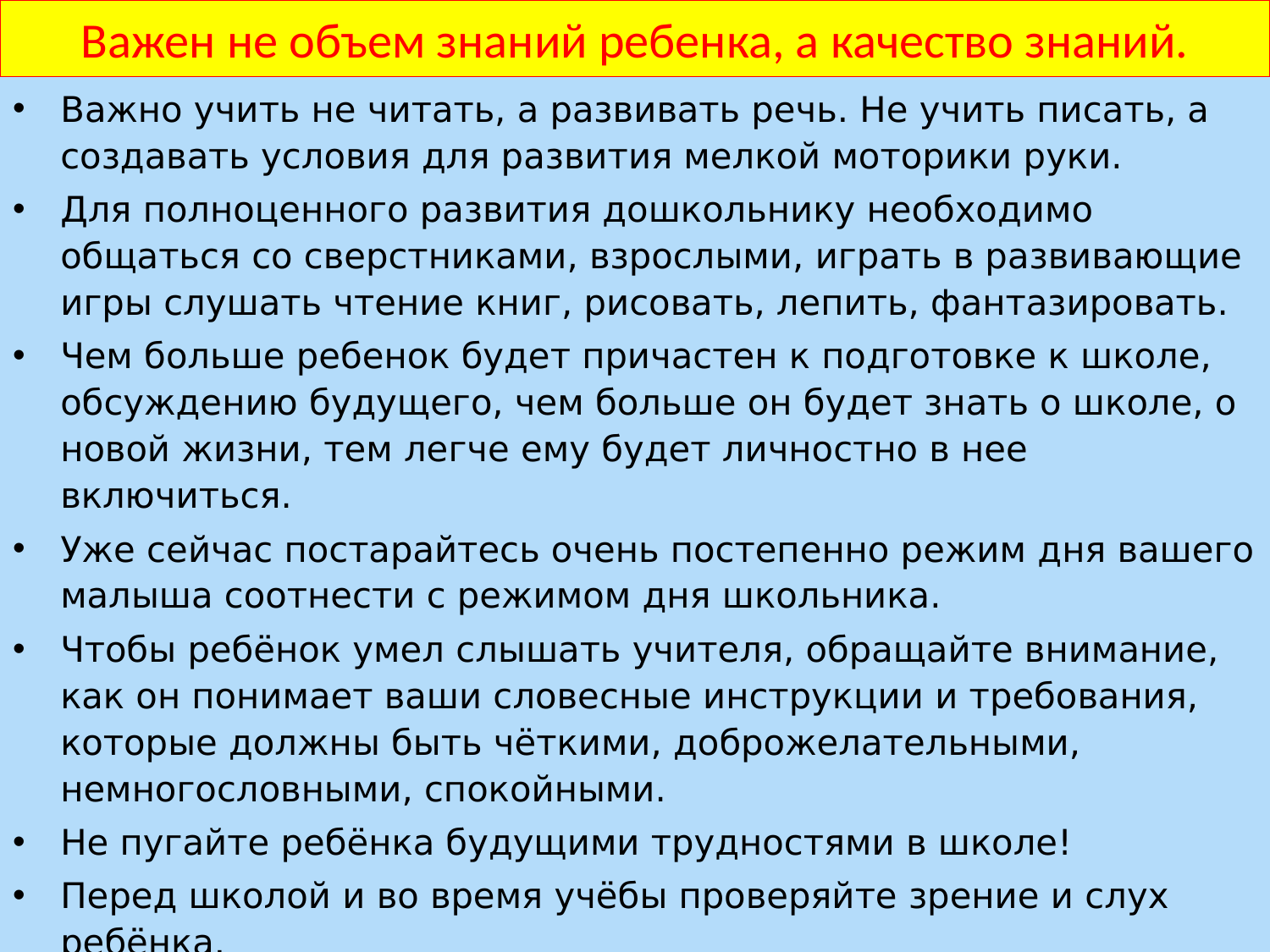

# Важен не объем знаний ребенка, а качество знаний.
Важно учить не читать, а развивать речь. Не учить писать, а создавать условия для развития мелкой моторики руки.
Для полноценного развития дошкольнику необходимо общаться со сверстниками, взрослыми, играть в развивающие игры слушать чтение книг, рисовать, лепить, фантазировать.
Чем больше ребенок будет причастен к подготовке к школе, обсуждению будущего, чем больше он будет знать о школе, о новой жизни, тем легче ему будет личностно в нее включиться.
Уже сейчас постарайтесь очень постепенно режим дня вашего малыша соотнести с режимом дня школьника.
Чтобы ребёнок умел слышать учителя, обращайте внимание, как он понимает ваши словесные инструкции и требования, которые должны быть чёткими, доброжелательными, немногословными, спокойными.
Не пугайте ребёнка будущими трудностями в школе!
Перед школой и во время учёбы проверяйте зрение и слух ребёнка.